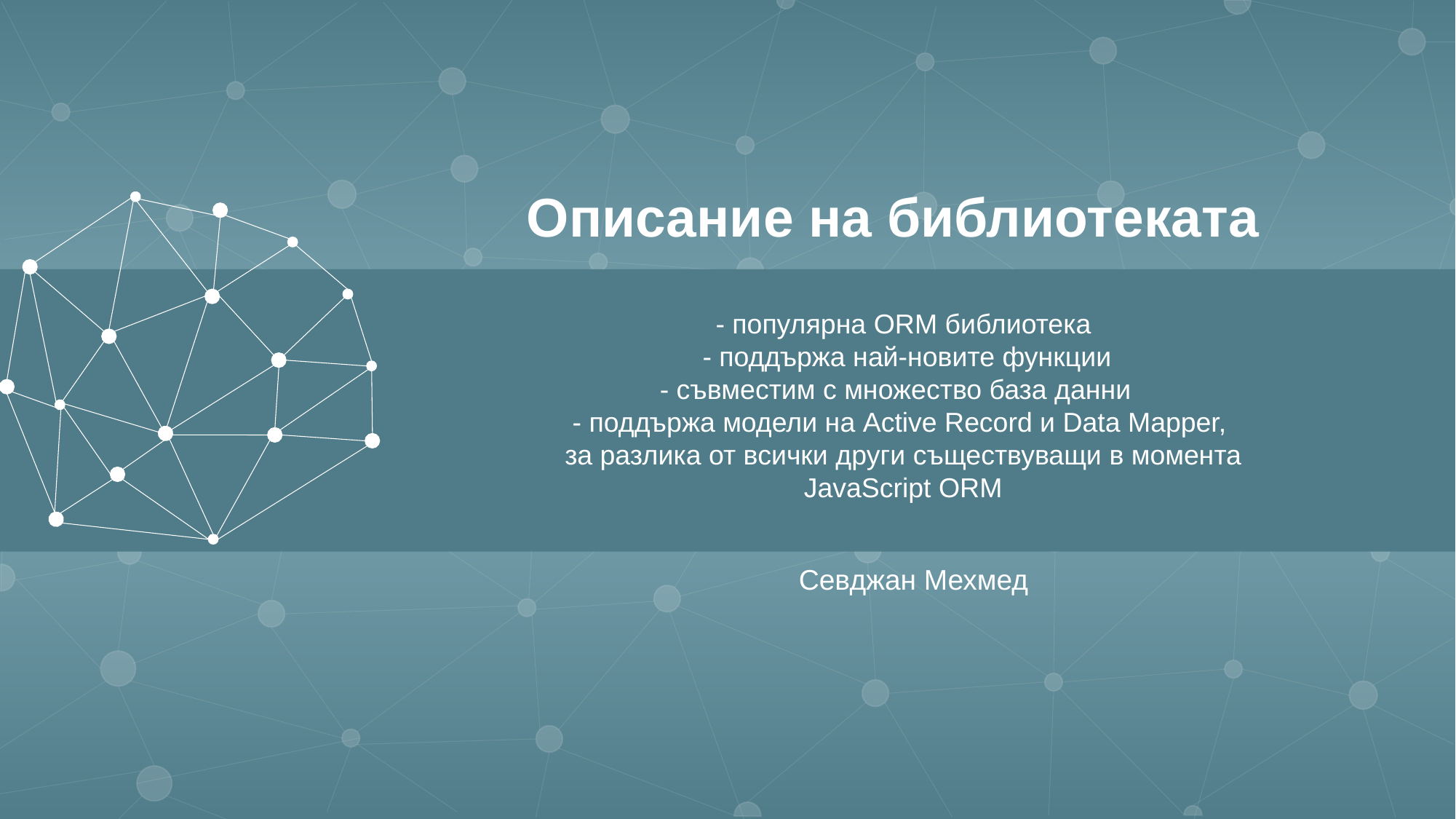

Описание на библиотеката
Севджан Мехмед

- популярна ORM библиотека
 - поддържа най-новите функции
- съвместим с множество база данни
- поддържа модели на Active Record и Data Mapper,
за разлика от всички други съществуващи в момента JavaScript ORM